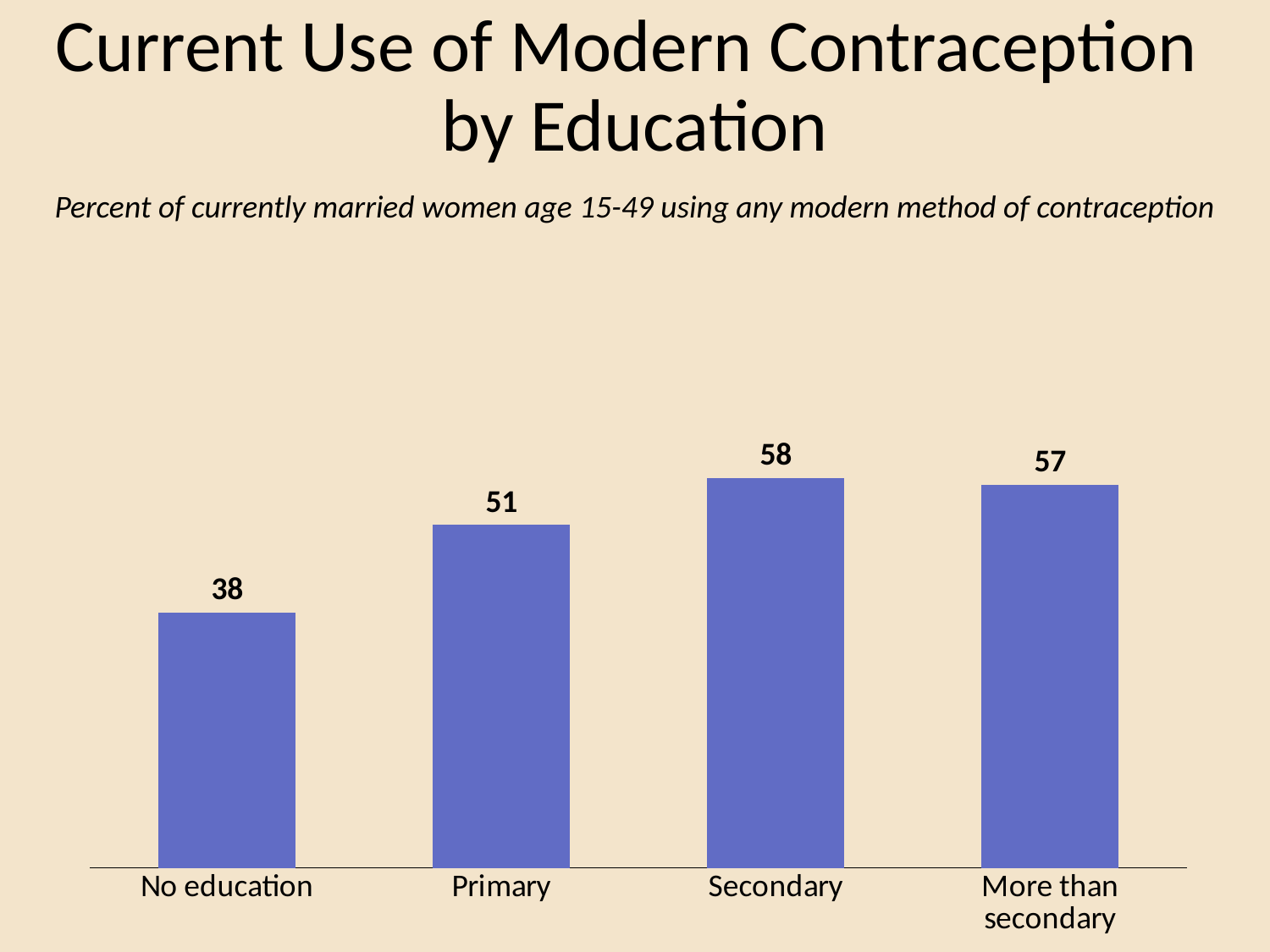

# Current Use of Modern Contraception by Education
Percent of currently married women age 15-49 using any modern method of contraception

### Chart

| Category | Column1 |
|---|---|
| No education | 38.0 |
| Primary | 51.0 |
| Secondary | 58.0 |
| More than secondary | 57.0 |